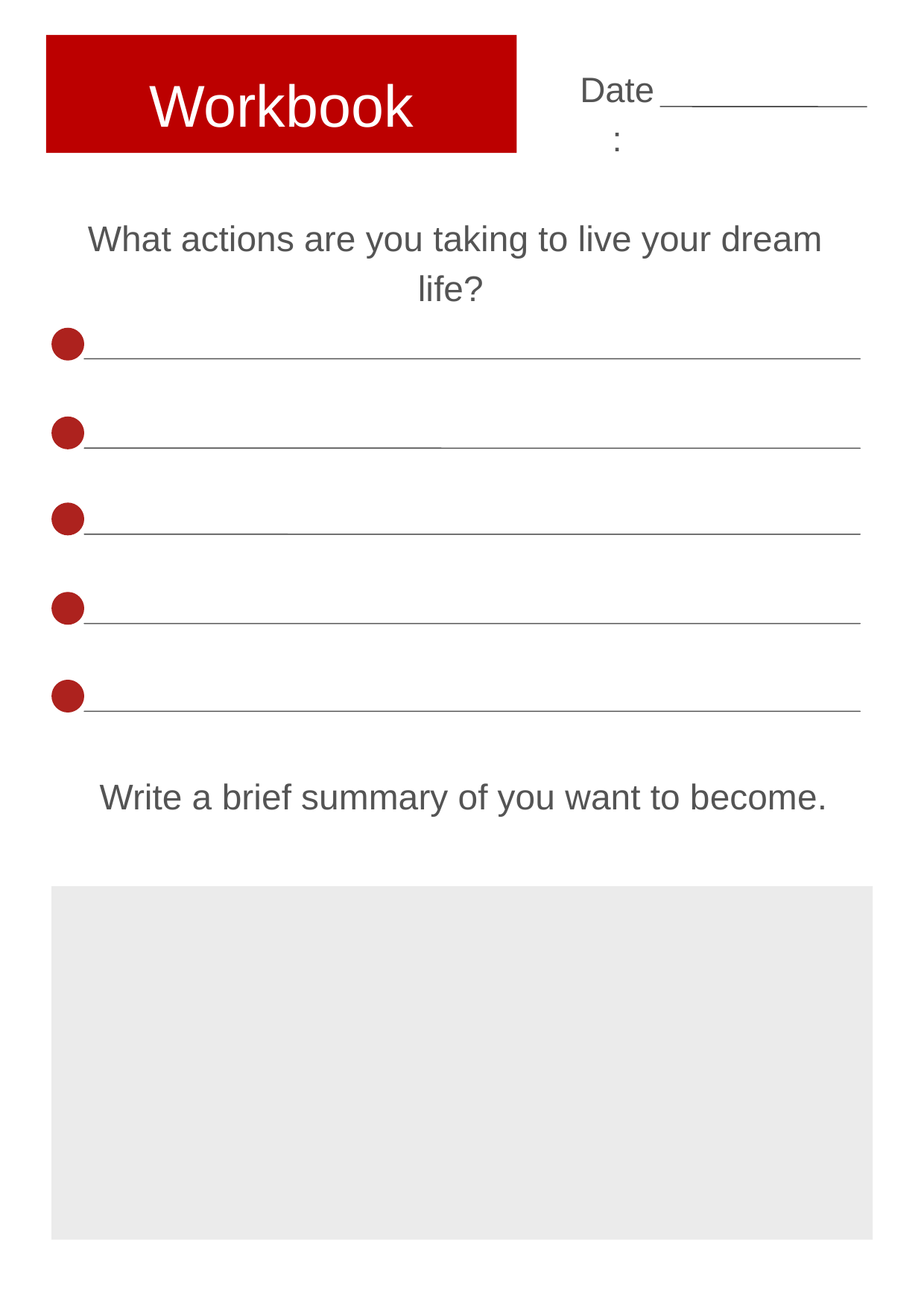

Workbook
Date:

What actions are you taking to live your dream life?

Write a brief summary of you want to become.